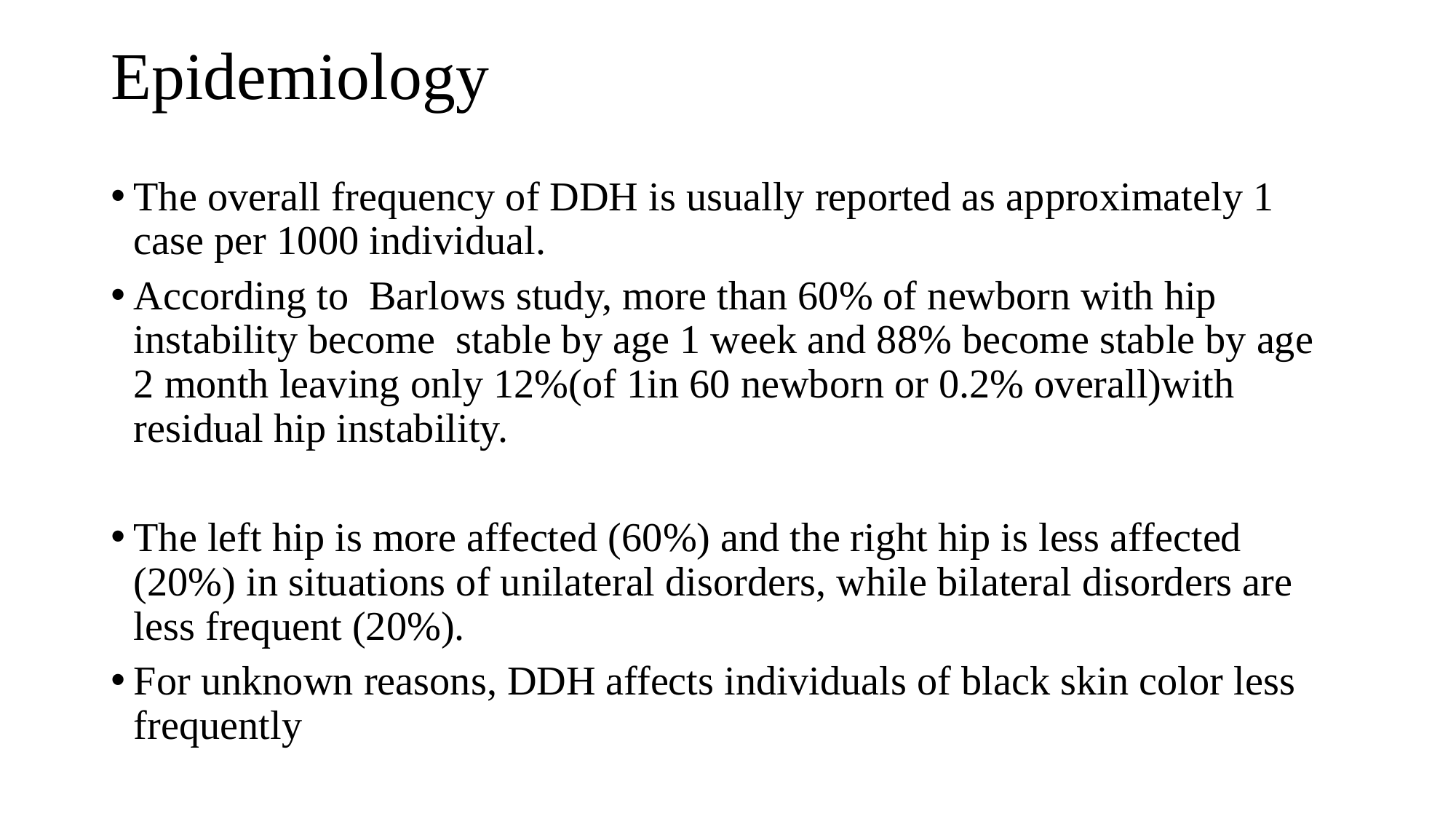

# Epidemiology
The overall frequency of DDH is usually reported as approximately 1 case per 1000 individual.
According to  Barlows study, more than 60% of newborn with hip instability become  stable by age 1 week and 88% become stable by age 2 month leaving only 12%(of 1in 60 newborn or 0.2% overall)with residual hip instability.

The left hip is more affected (60%) and the right hip is less affected (20%) in situations of unilateral disorders, while bilateral disorders are less frequent (20%).
For unknown reasons, DDH affects individuals of black skin color less frequently